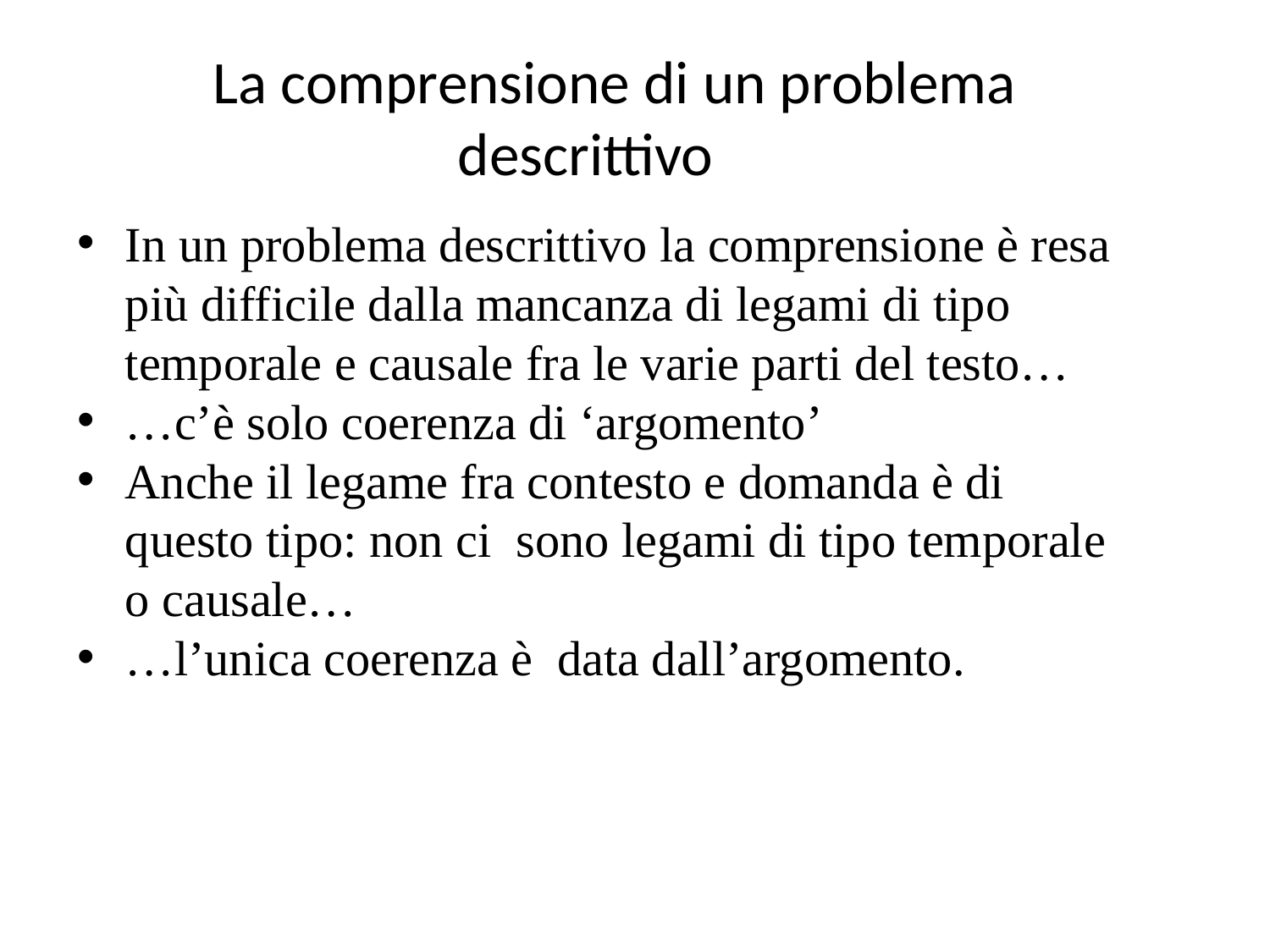

# La comprensione di un problema descrittivovo
In un problema descrittivo la comprensione è resa più difficile dalla mancanza di legami di tipo temporale e causale fra le varie parti del testo…
…c’è solo coerenza di ‘argomento’
Anche il legame fra contesto e domanda è di questo tipo: non ci  sono legami di tipo temporale o causale…
…l’unica coerenza è  data dall’argomento.